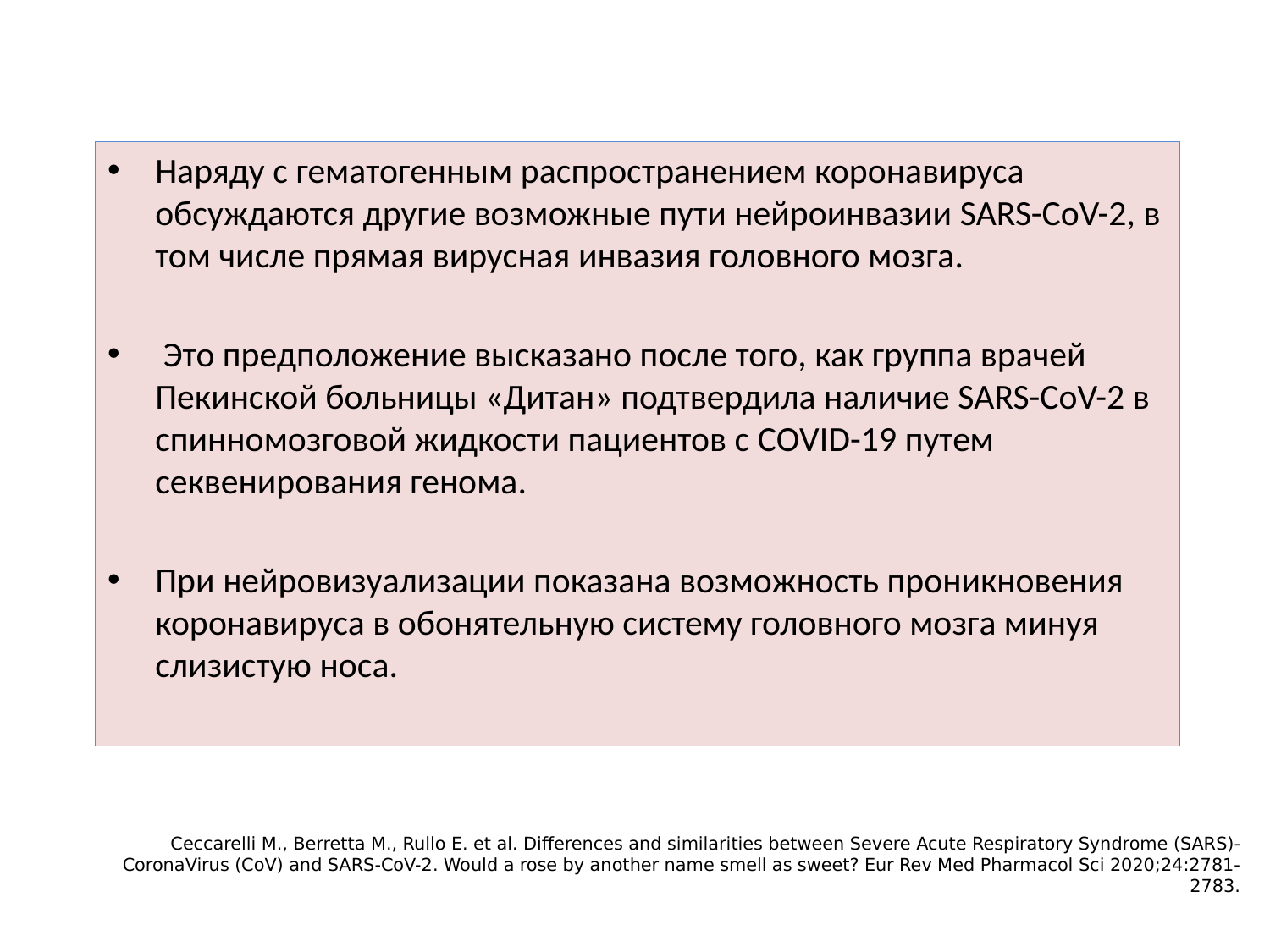

Наряду с гематогенным распространением коронавируса обсуждаются другие возможные пути нейроинвазии SARS-CoV-2, в том числе прямая вирусная инвазия головного мозга.

 Это предположение высказано после того, как группа врачей Пекинской больницы «Дитан» подтвердила наличие SARS-CoV-2 в спинномозговой жидкости пациентов с COVID-19 путем секвенирования генома.

При нейровизуализации показана возможность проникновения коронавируса в обонятельную систему головного мозга минуя слизистую носа.
Ceccarelli M., Berretta M., Rullo E. et al. Differences and similarities between Severe Acute Respiratory Syndrome (SARS)- CoronaVirus (CoV) and SARS-CoV-2. Would a rose by another name smell as sweet? Eur Rev Med Pharmacol Sci 2020;24:2781-2783.